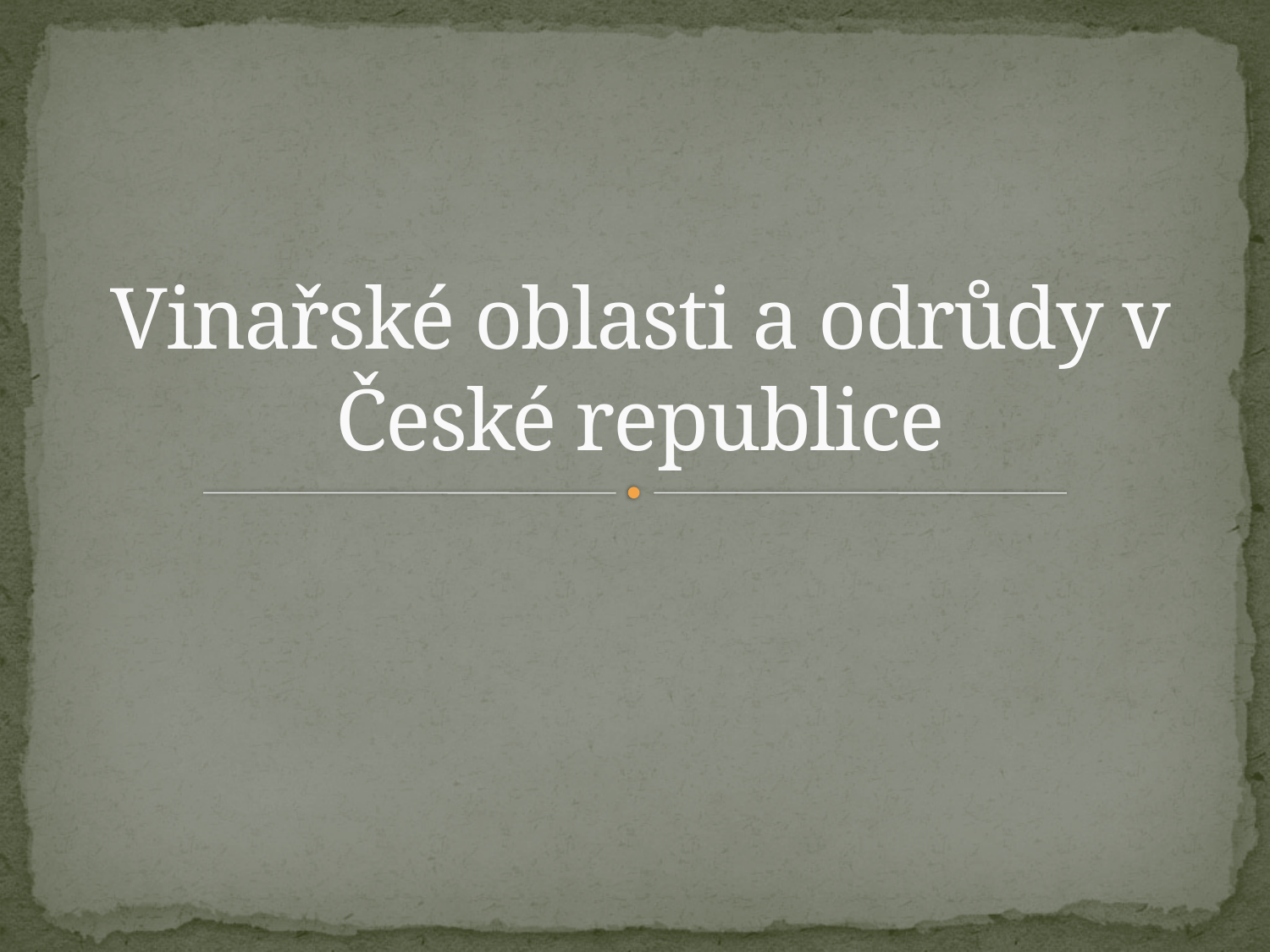

# Vinařské oblasti a odrůdy v České republice